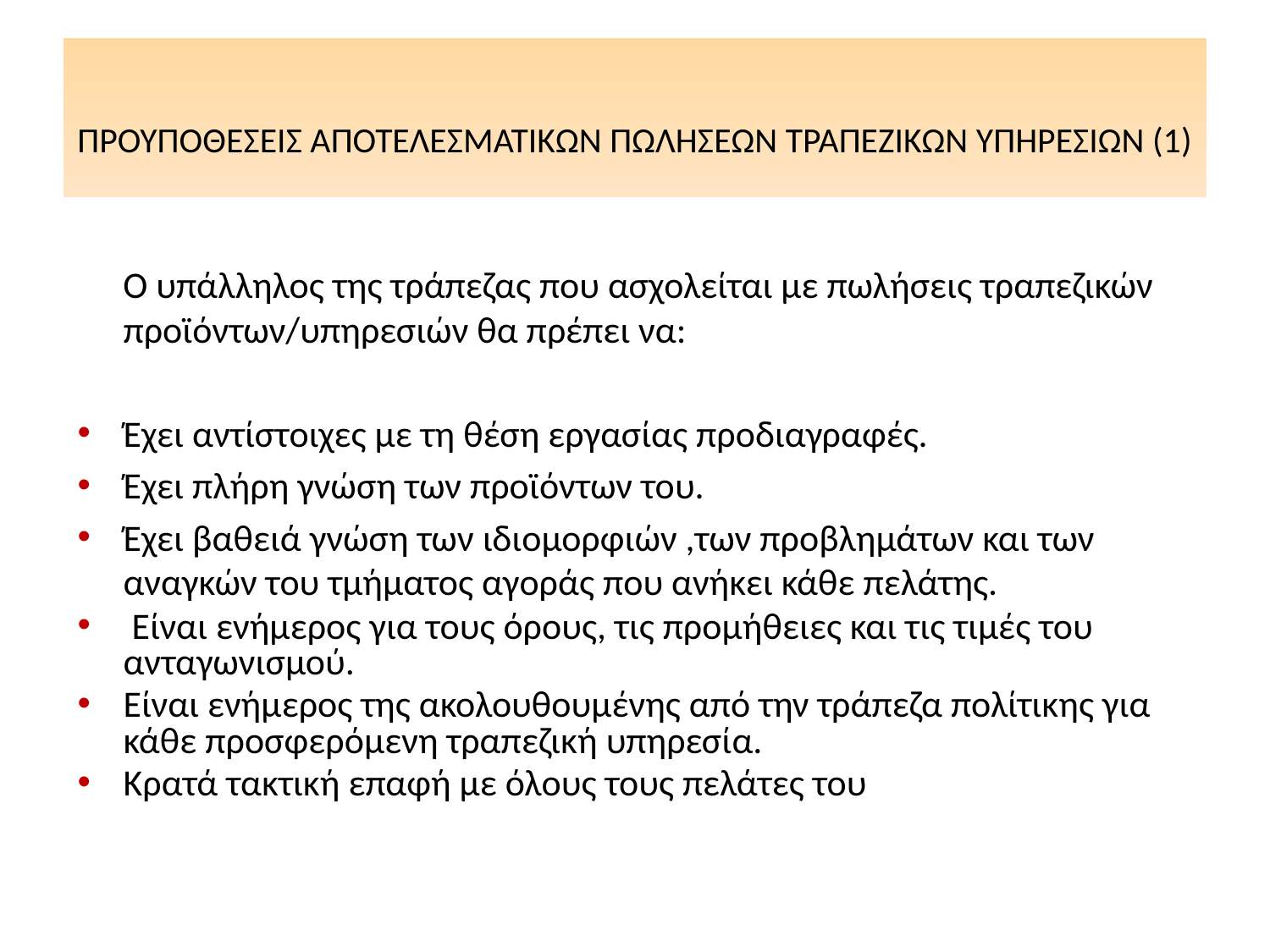

# ΠΡΟΥΠΟΘΕΣΕΙΣ ΑΠΟΤΕΛΕΣΜΑΤΙΚΩΝ ΠΩΛΗΣΕΩΝ ΤΡΑΠΕΖΙΚΩΝ ΥΠΗΡΕΣΙΩΝ (1)

     Ο υπάλληλος της τράπεζας που ασχολείται με πωλήσεις τραπεζικών προϊόντων/υπηρεσιών θα πρέπει να:

Έχει αντίστοιχες με τη θέση εργασίας προδιαγραφές.
Έχει πλήρη γνώση των προϊόντων του.
Έχει βαθειά γνώση των ιδιομορφιών ,των προβλημάτων και των αναγκών του τμήματος αγοράς που ανήκει κάθε πελάτης.
 Είναι ενήμερος για τους όρους, τις προμήθειες και τις τιμές του ανταγωνισμού.
Είναι ενήμερος της ακολουθουμένης από την τράπεζα πολίτικης για κάθε προσφερόμενη τραπεζική υπηρεσία.
Κρατά τακτική επαφή με όλους τους πελάτες του